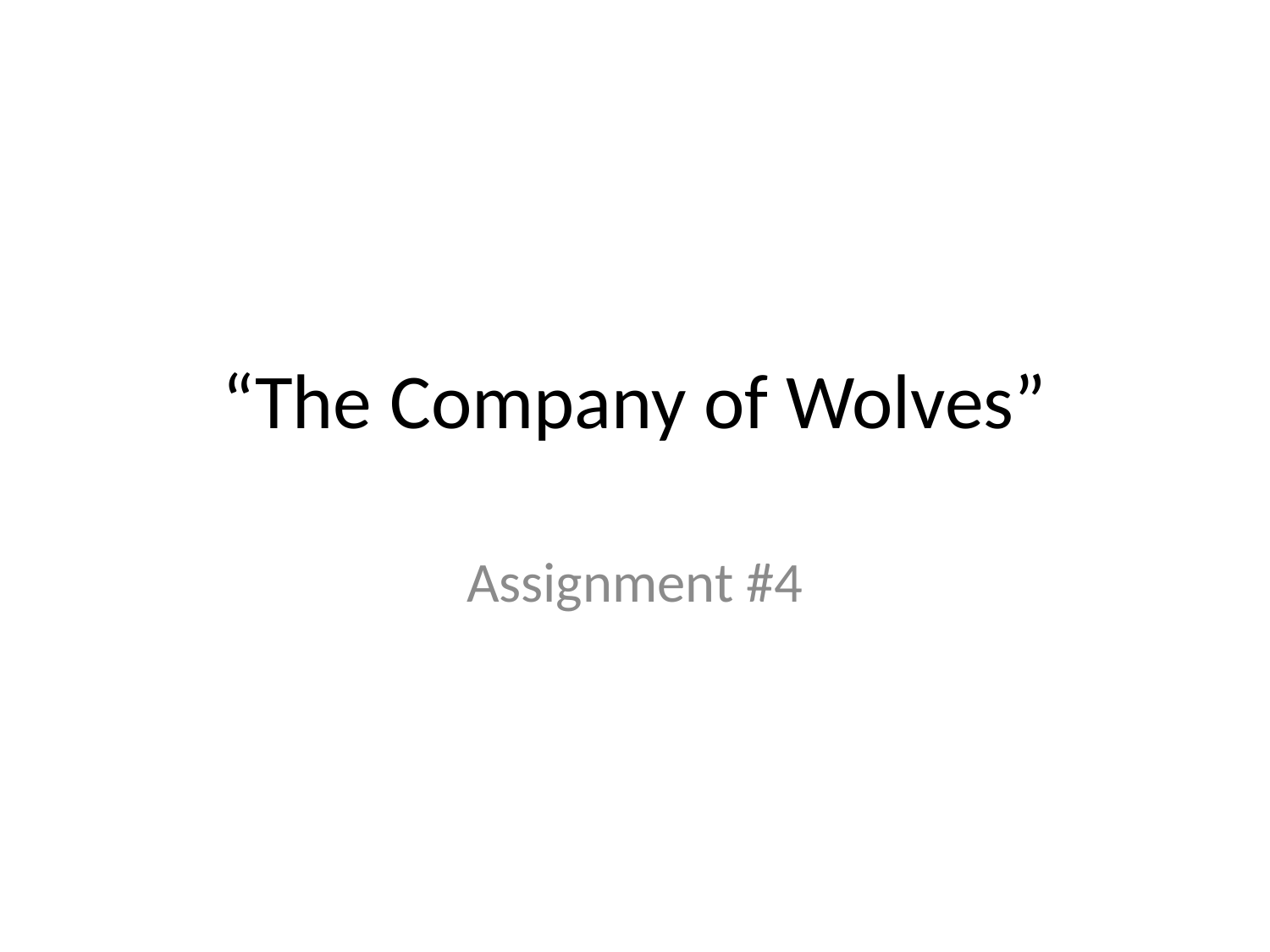

# “The Company of Wolves”
Assignment #4